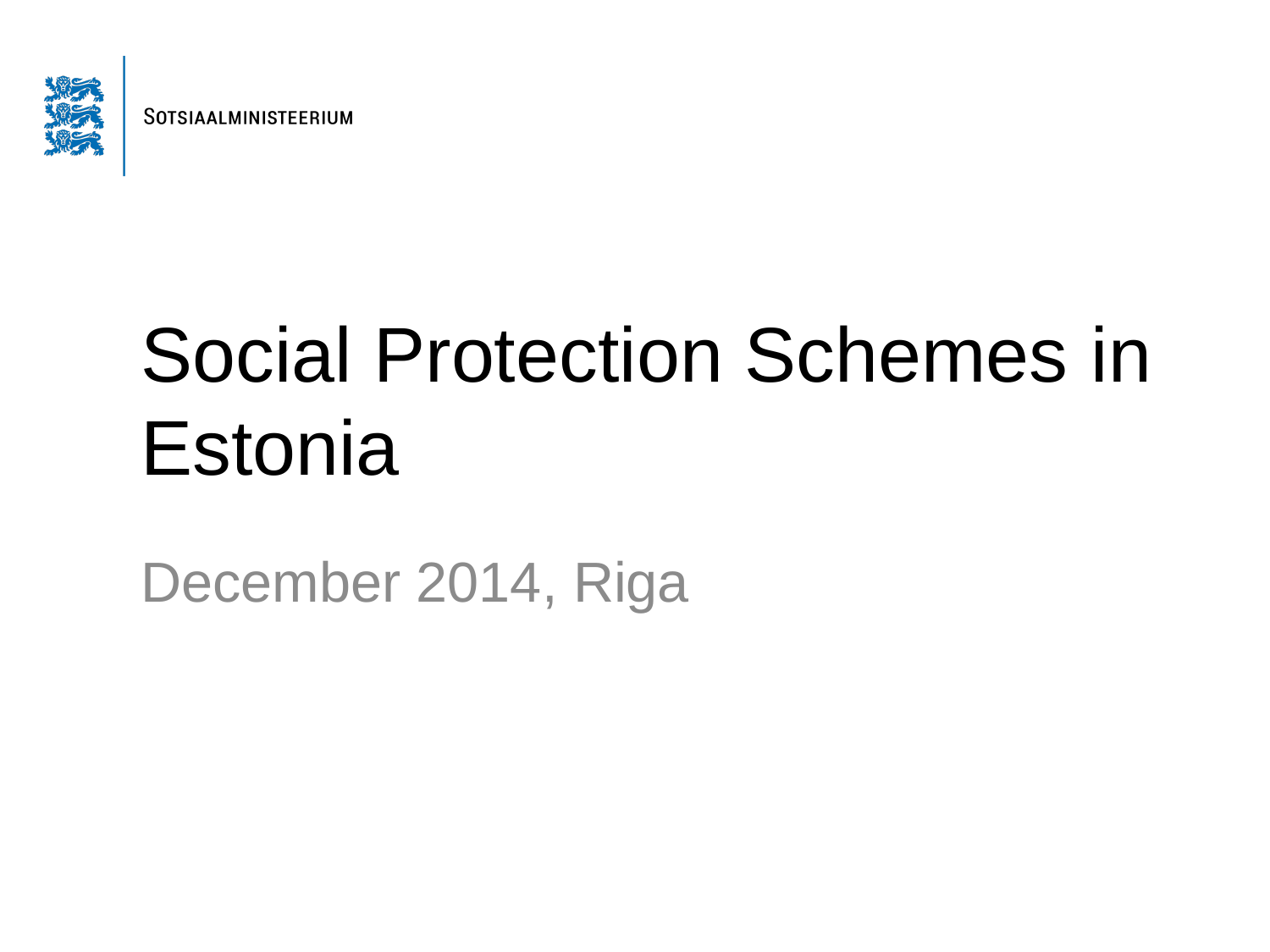

# Social Protection Schemes in Estonia
December 2014, Riga